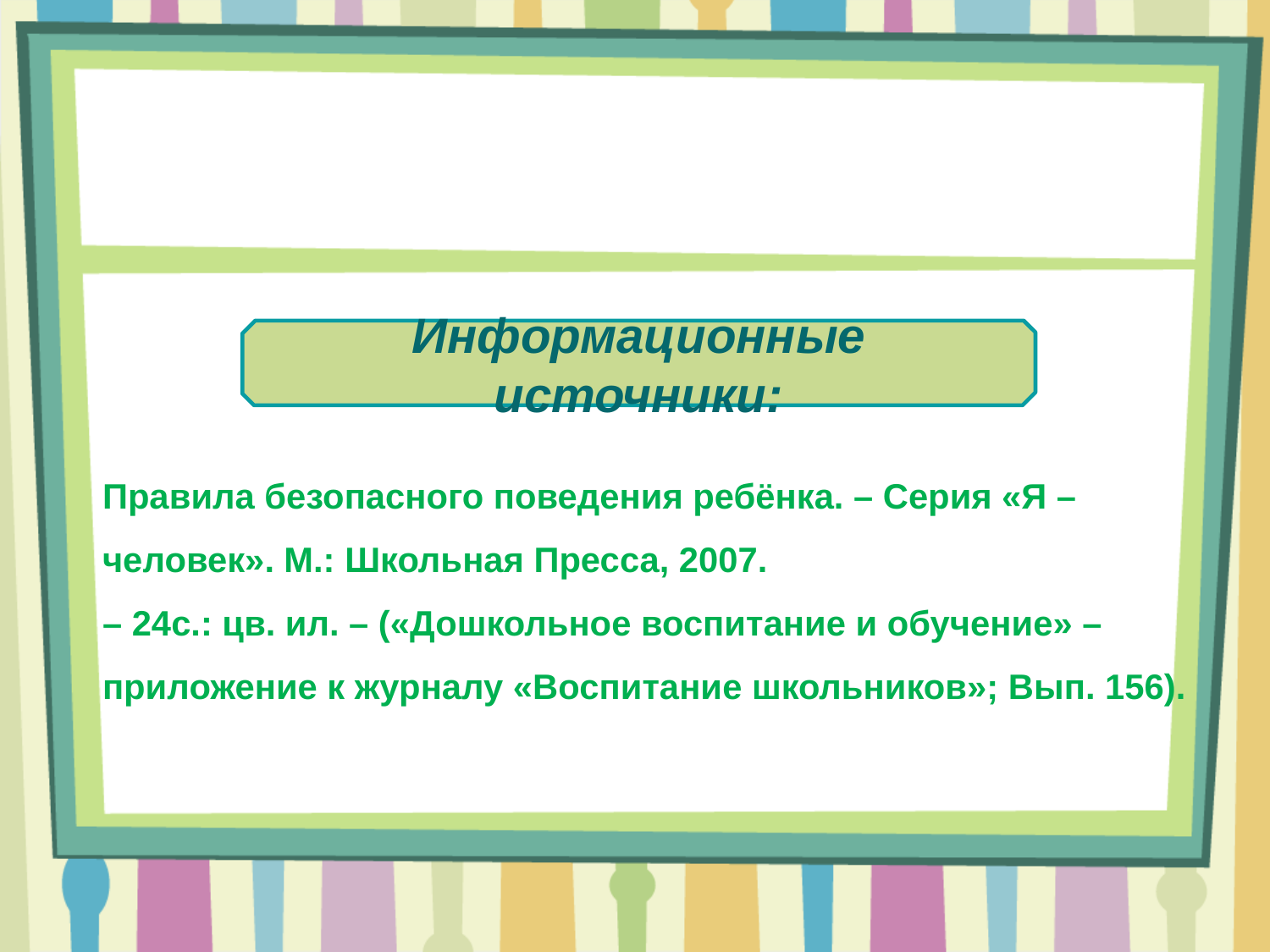

Информационные источники:
Правила безопасного поведения ребёнка. – Серия «Я – человек». М.: Школьная Пресса, 2007.
– 24с.: цв. ил. – («Дошкольное воспитание и обучение» – приложение к журналу «Воспитание школьников»; Вып. 156).